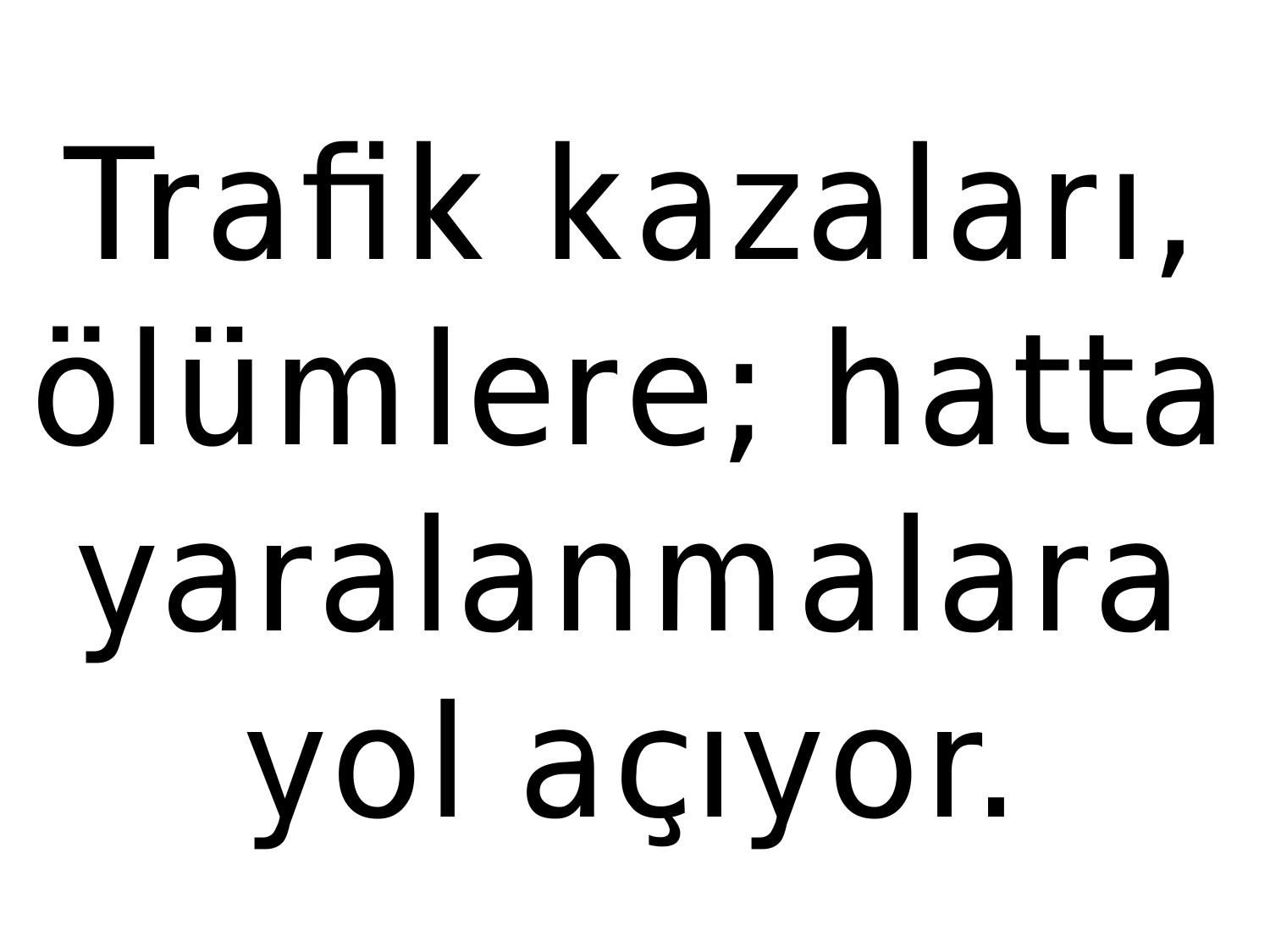

# Trafik kazaları, ölümlere; hatta yaralanmalara yol açıyor.